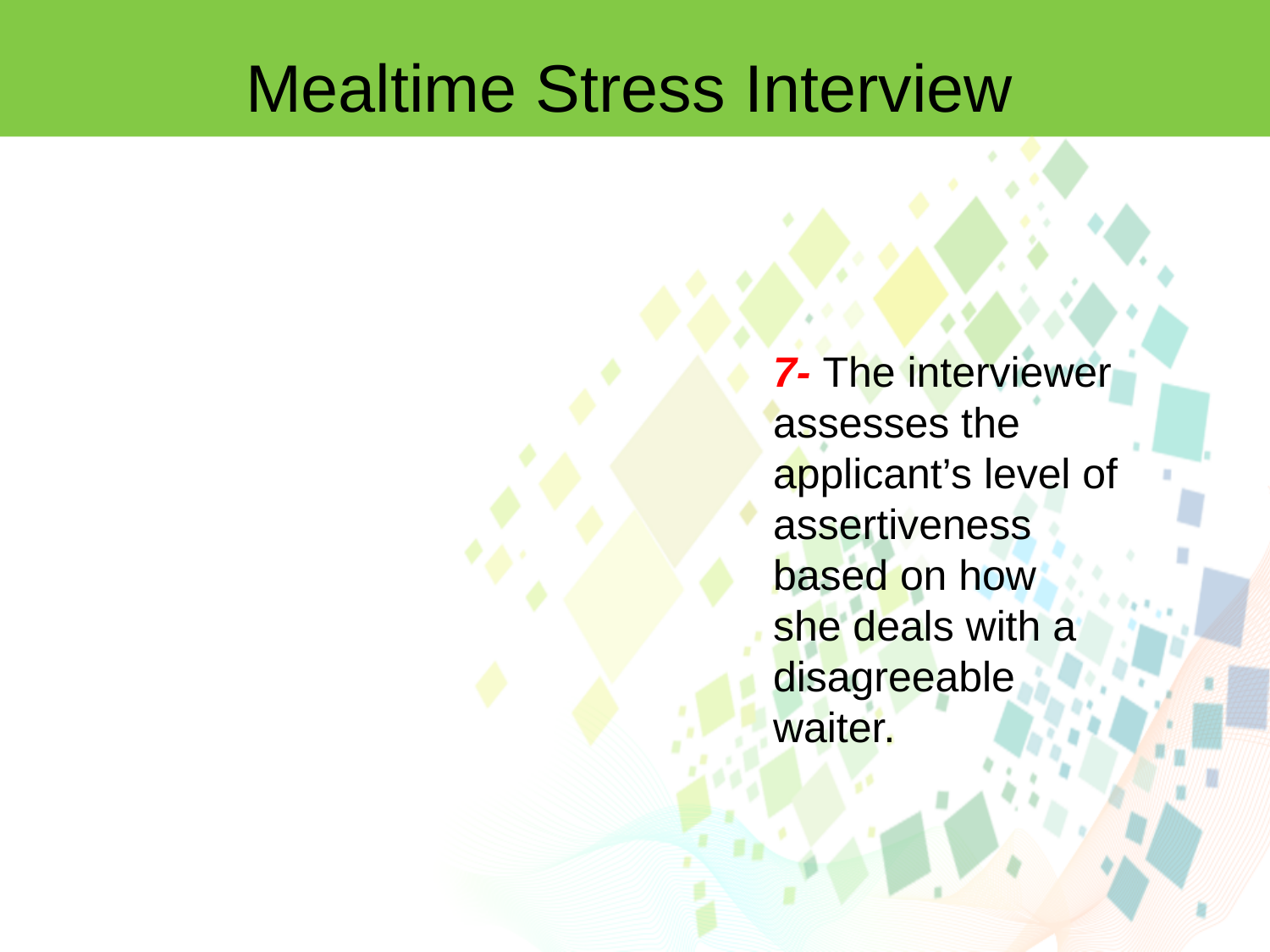

Mealtime Stress Interview
7- The interviewer assesses the applicant’s level of assertiveness based on how
she deals with a disagreeable waiter.